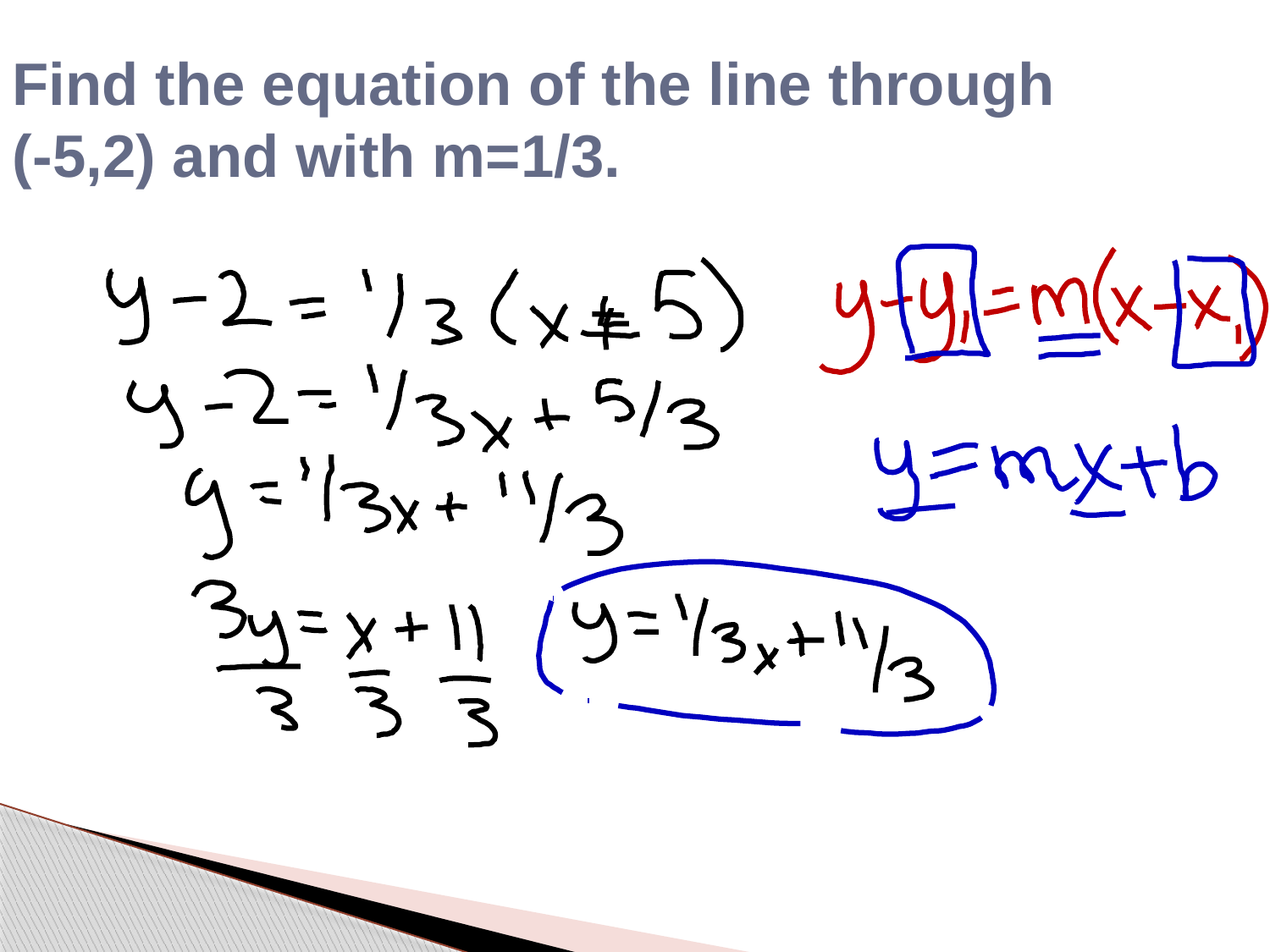

Find the equation of the line through
(-5,2) and with m=1/3.